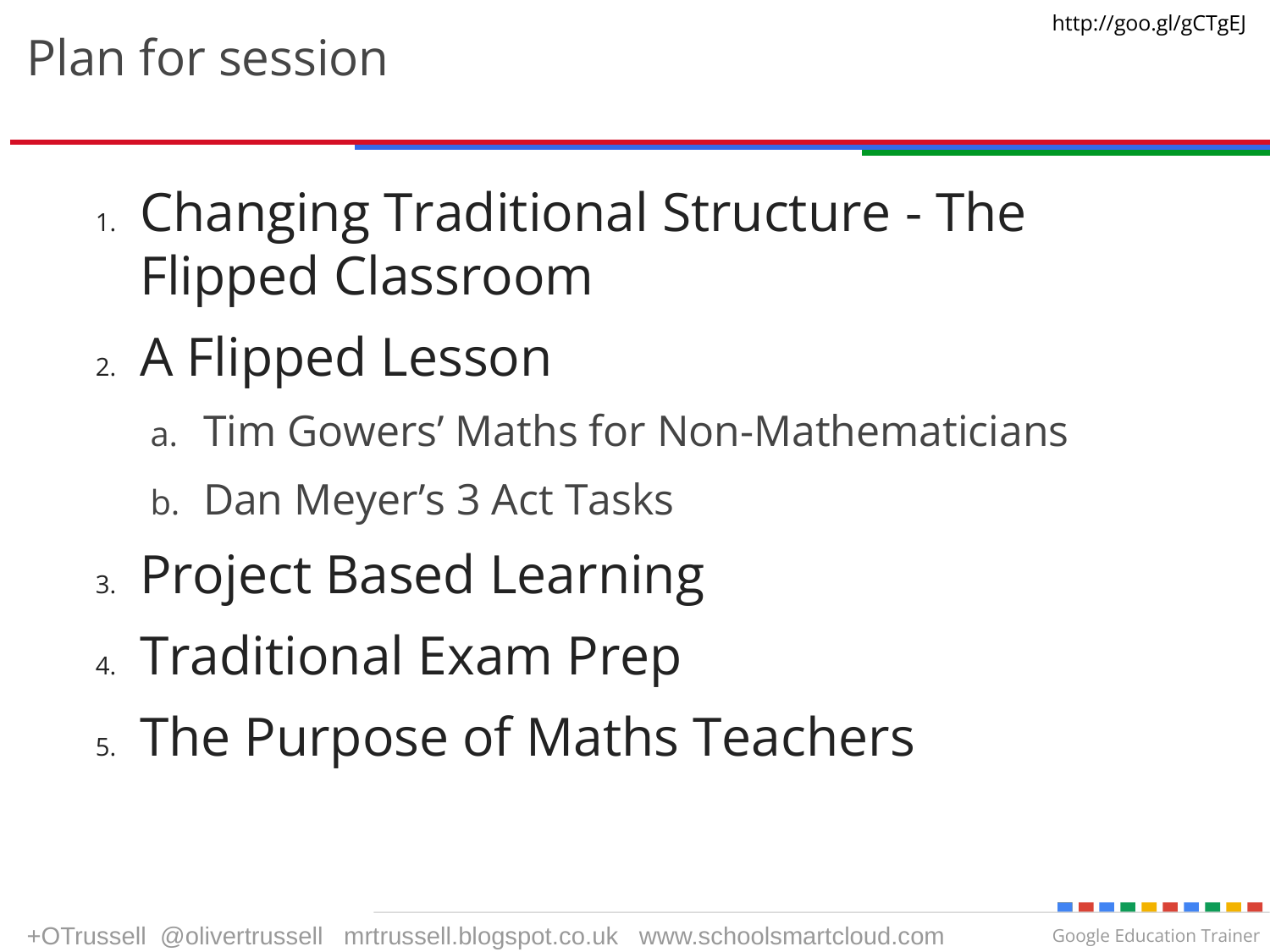

# Plan for session
Changing Traditional Structure - The Flipped Classroom
A Flipped Lesson
Tim Gowers’ Maths for Non-Mathematicians
Dan Meyer’s 3 Act Tasks
Project Based Learning
Traditional Exam Prep
The Purpose of Maths Teachers